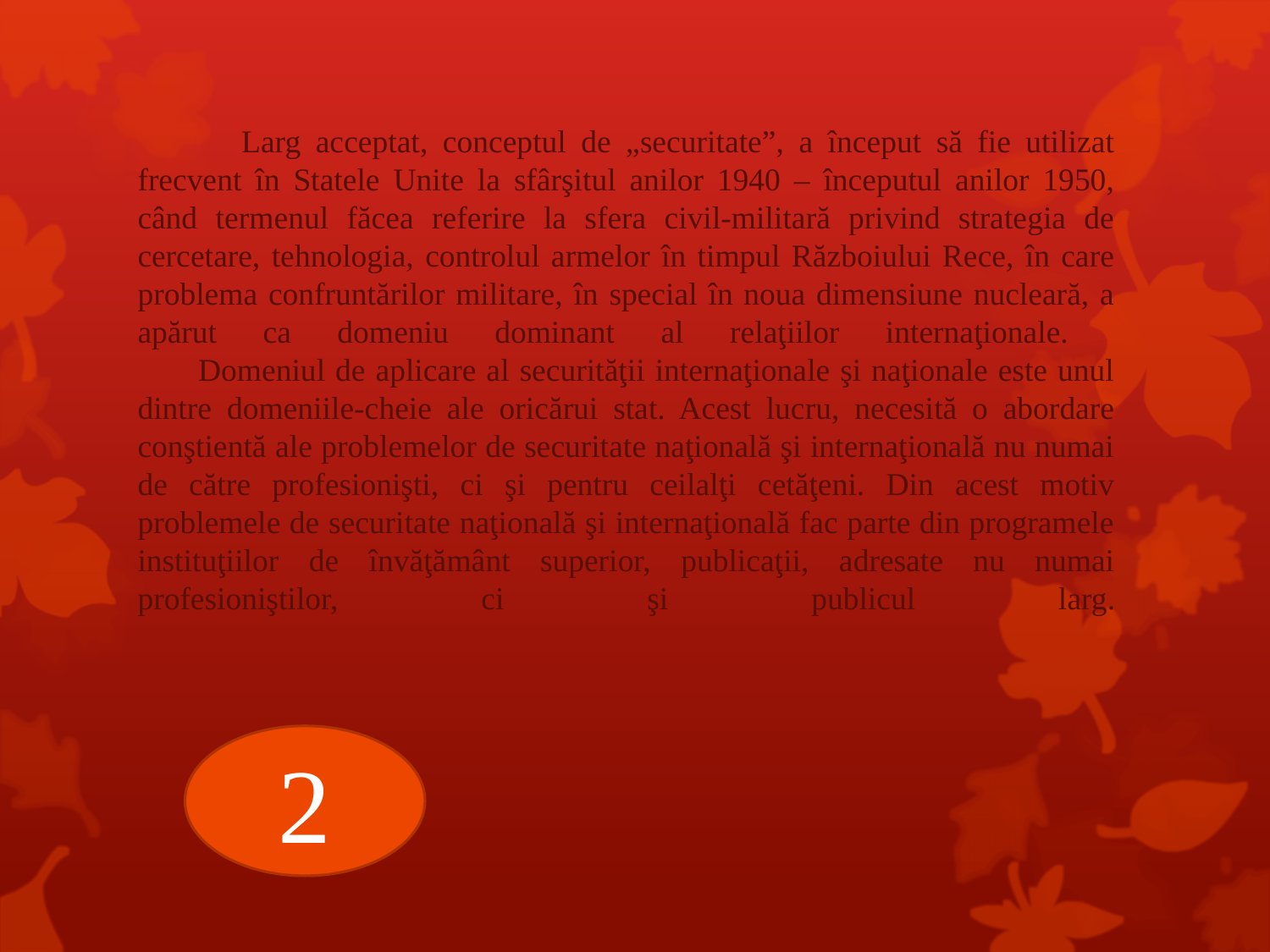

# Larg acceptat, conceptul de „securitate”, a început să fie utilizat frecvent în Statele Unite la sfârşitul anilor 1940 – începutul anilor 1950, când termenul făcea referire la sfera civil-militară privind strategia de cercetare, tehnologia, controlul armelor în timpul Războiului Rece, în care problema confruntărilor militare, în special în noua dimensiune nucleară, a apărut ca domeniu dominant al relaţiilor internaţionale. Domeniul de aplicare al securităţii internaţionale şi naţionale este unul dintre domeniile-cheie ale oricărui stat. Acest lucru, necesită o abordare conştientă ale problemelor de securitate naţională şi internaţională nu numai de către profesionişti, ci şi pentru ceilalţi cetăţeni. Din acest motiv problemele de securitate naţională şi internaţională fac parte din programele instituţiilor de învăţământ superior, publicaţii, adresate nu numai profesioniştilor, ci şi publicul larg.
2